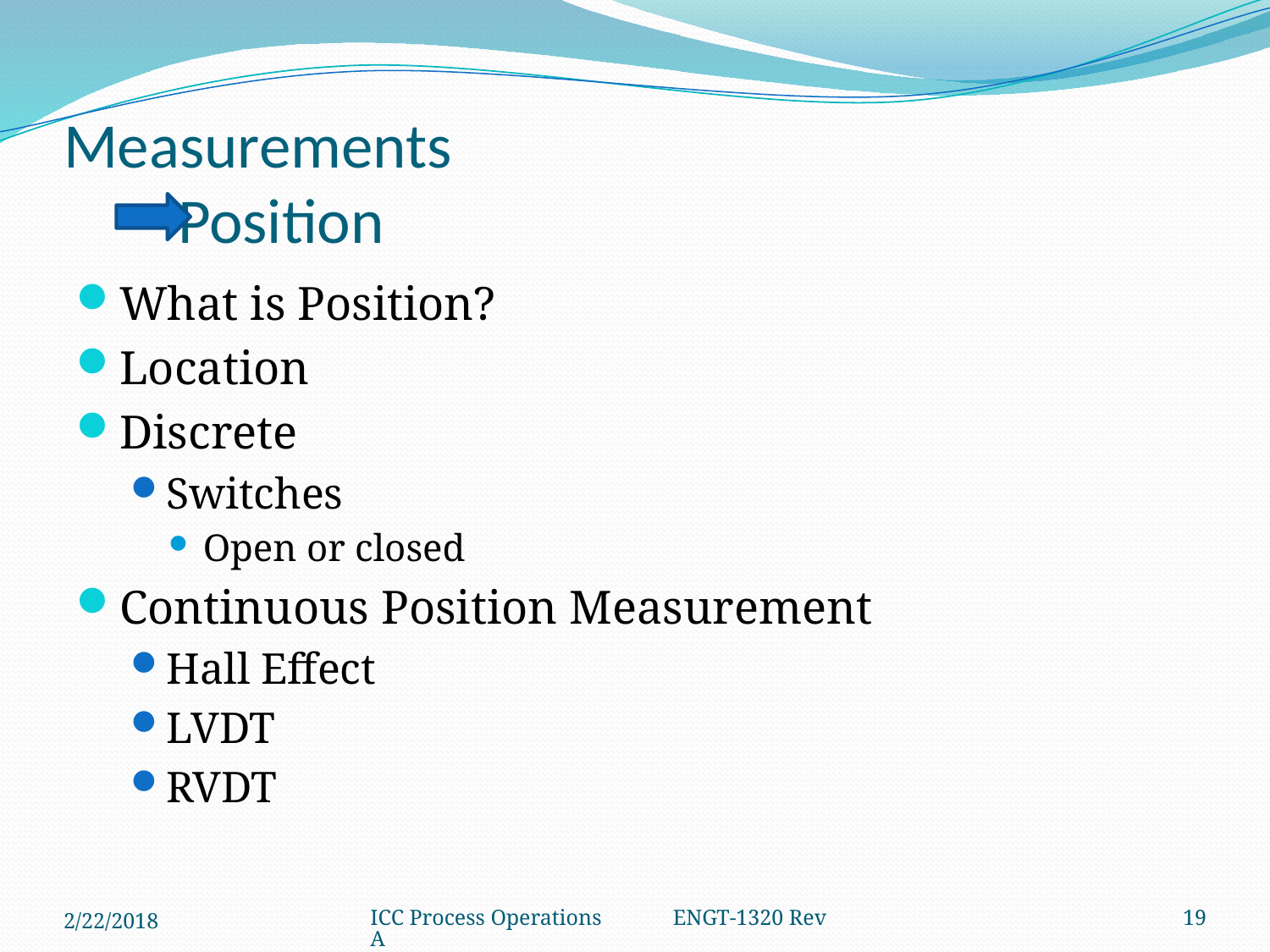

# Measurements Position

What is Position?
Location
Discrete
Switches
Open or closed
Continuous Position Measurement
Hall Effect
LVDT
RVDT

2/22/2018
ICC Process Operations             ENGT-1320 Rev A
19